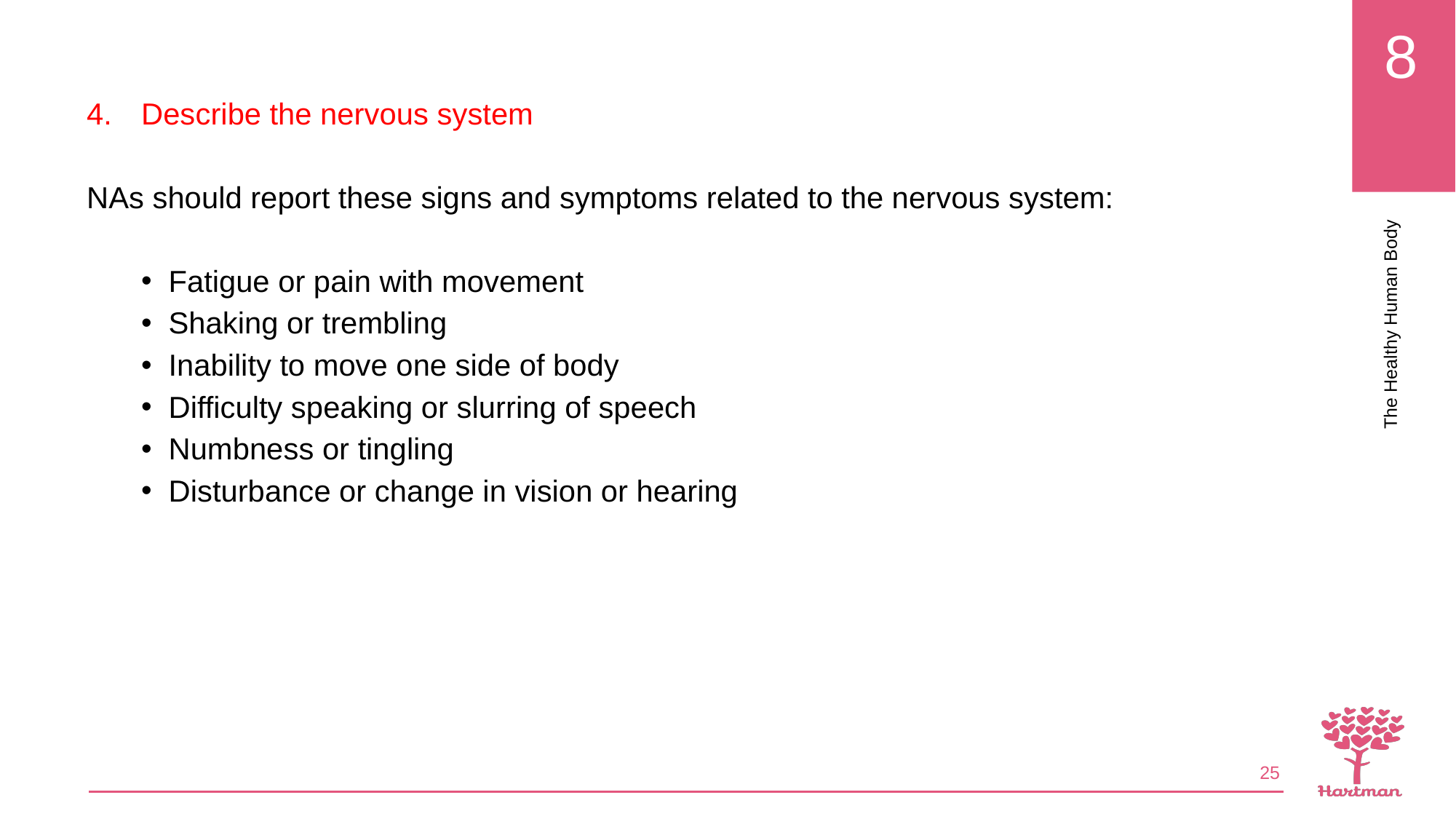

Describe the nervous system

NAs should report these signs and symptoms related to the nervous system:

Fatigue or pain with movement
Shaking or trembling
Inability to move one side of body
Difficulty speaking or slurring of speech
Numbness or tingling
Disturbance or change in vision or hearing

25